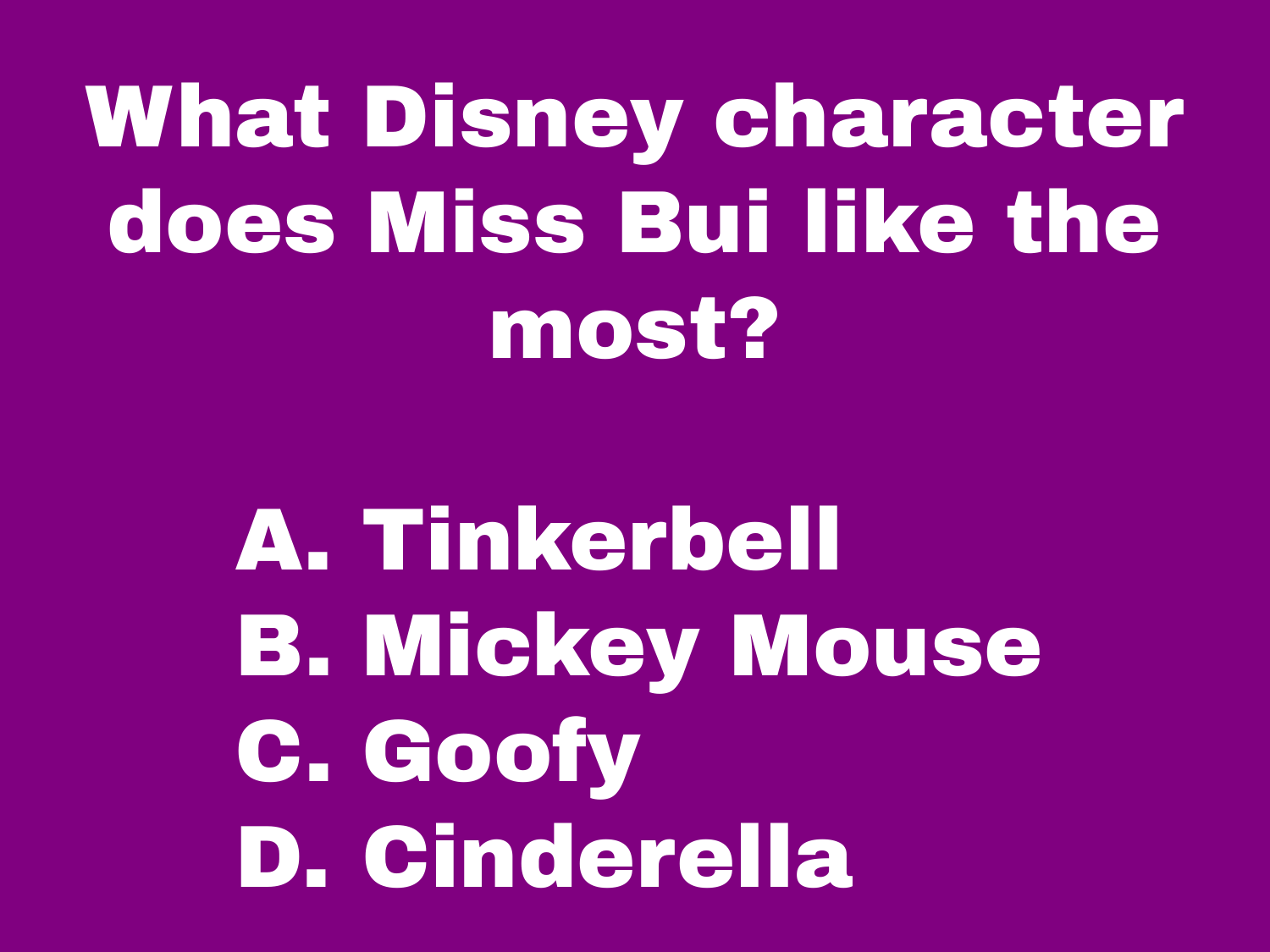

What Disney character does Miss Bui like the most?

Tinkerbell
Mickey Mouse
Goofy
Cinderella